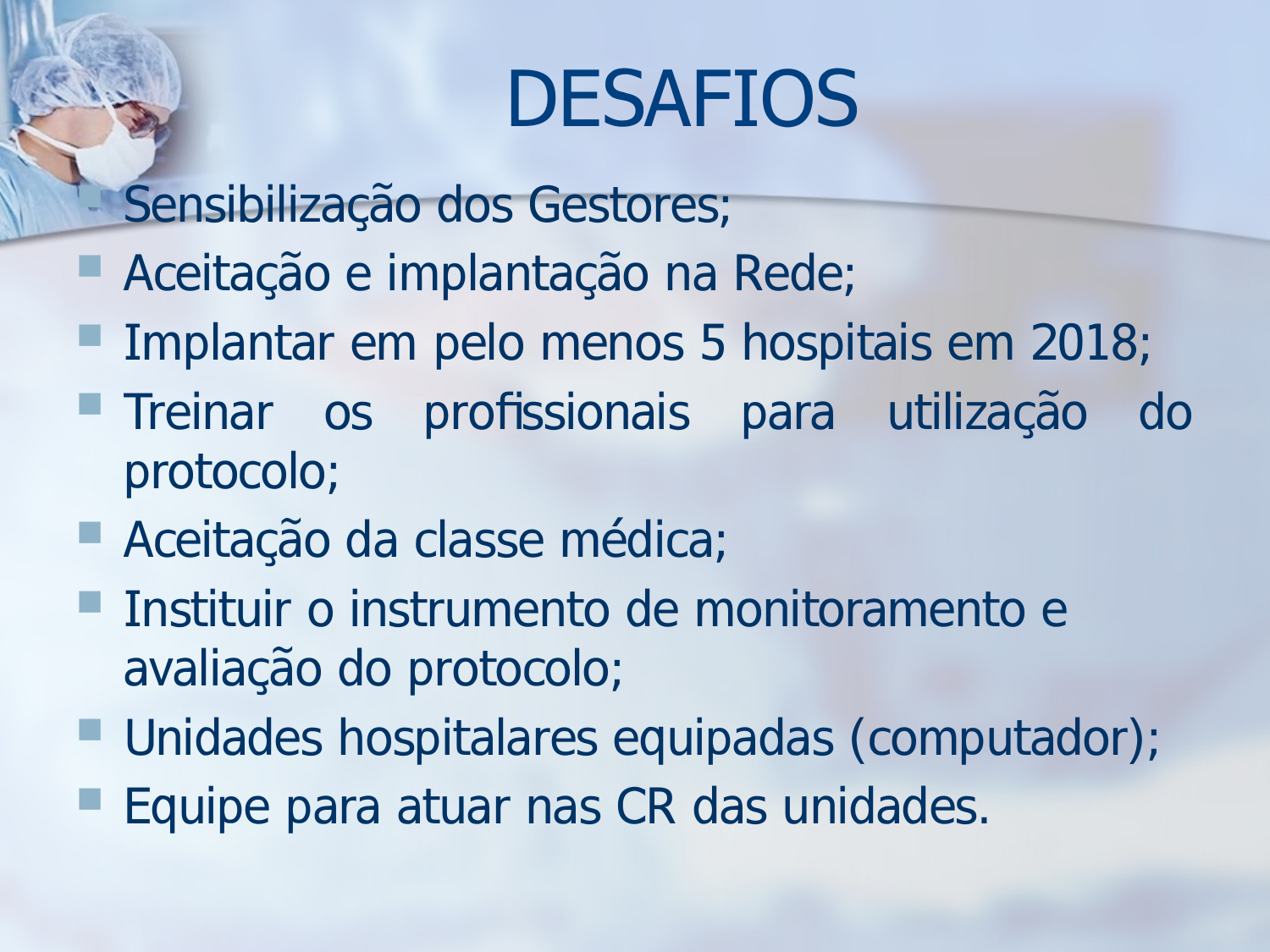

# DESAFIOS
Sensibilização dos Gestores;
Aceitação e implantação na Rede;
Implantar em pelo menos 5 hospitais em 2018;
Treinar os profissionais para utilização do protocolo;
Aceitação da classe médica;
Instituir o instrumento de monitoramento e avaliação do protocolo;
Unidades hospitalares equipadas (computador);
Equipe para atuar nas CR das unidades.